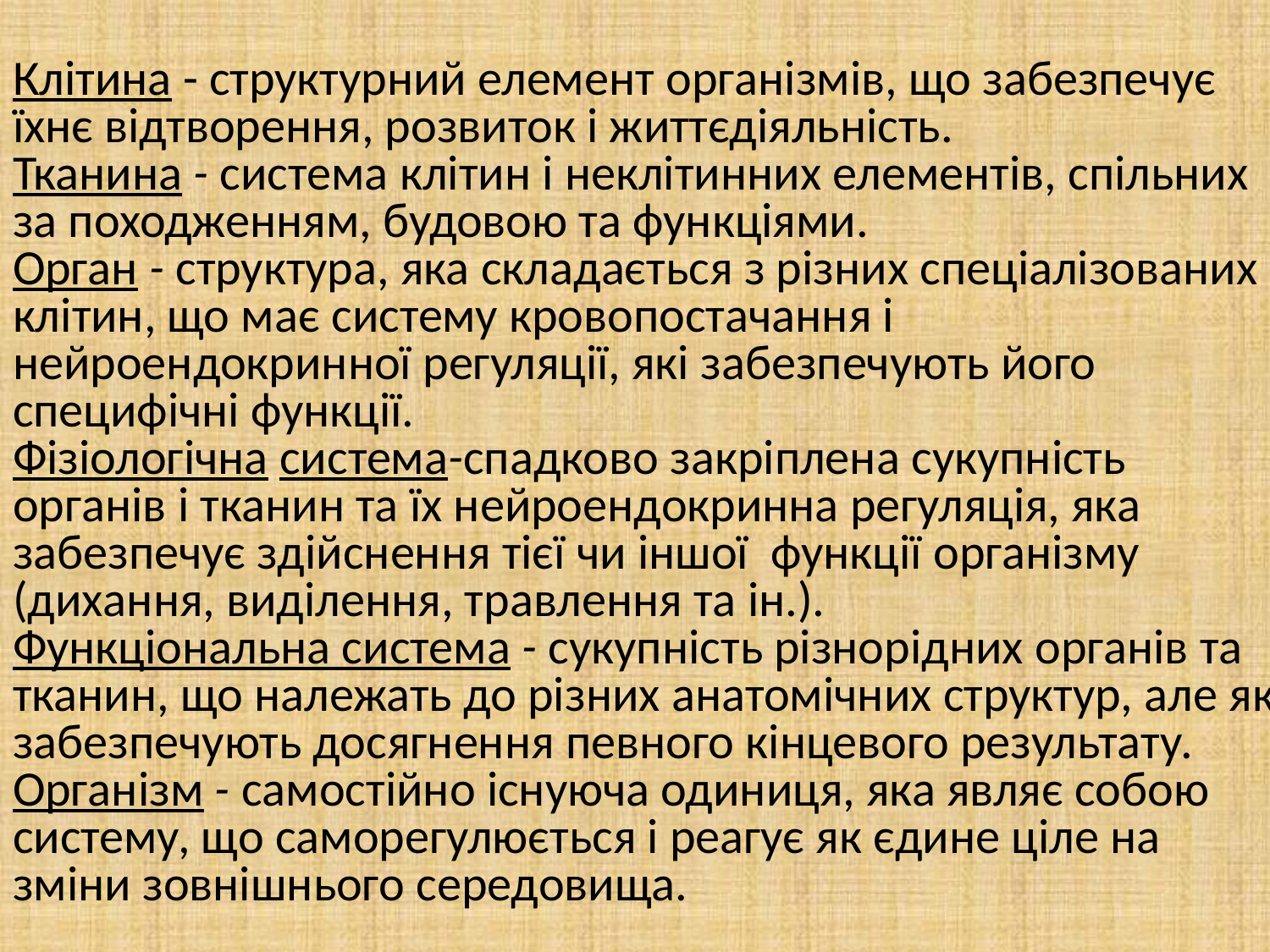

# Клітина - структурний елемент організмів, що забезпечує їхнє відтворення, розвиток і життєдіяльність. Тканина - система клітин і неклітинних елементів, спільних за походженням, будовою та функціями. Орган - структура, яка складається з різних спеціалізованих клітин, що має систему кровопостачання і нейроендокринної регуляції, які забезпечують його специфічні функції. Фізіологічна система-спадково закріплена сукупність органів і тканин та їх нейроендокринна регуляція, яка забезпечує здійснення тієї чи іншої  функції організму (дихання, виділення, травлення та ін.). Функціональна система - сукупність різнорідних органів та тканин, що належать до різних анатомічних структур, але які забезпечують досягнення певного кінцевого результату. Організм - самостійно існуюча одиниця, яка являє собою систему, що саморегулюється і реагує як єдине ціле на зміни зовнішнього середовища.